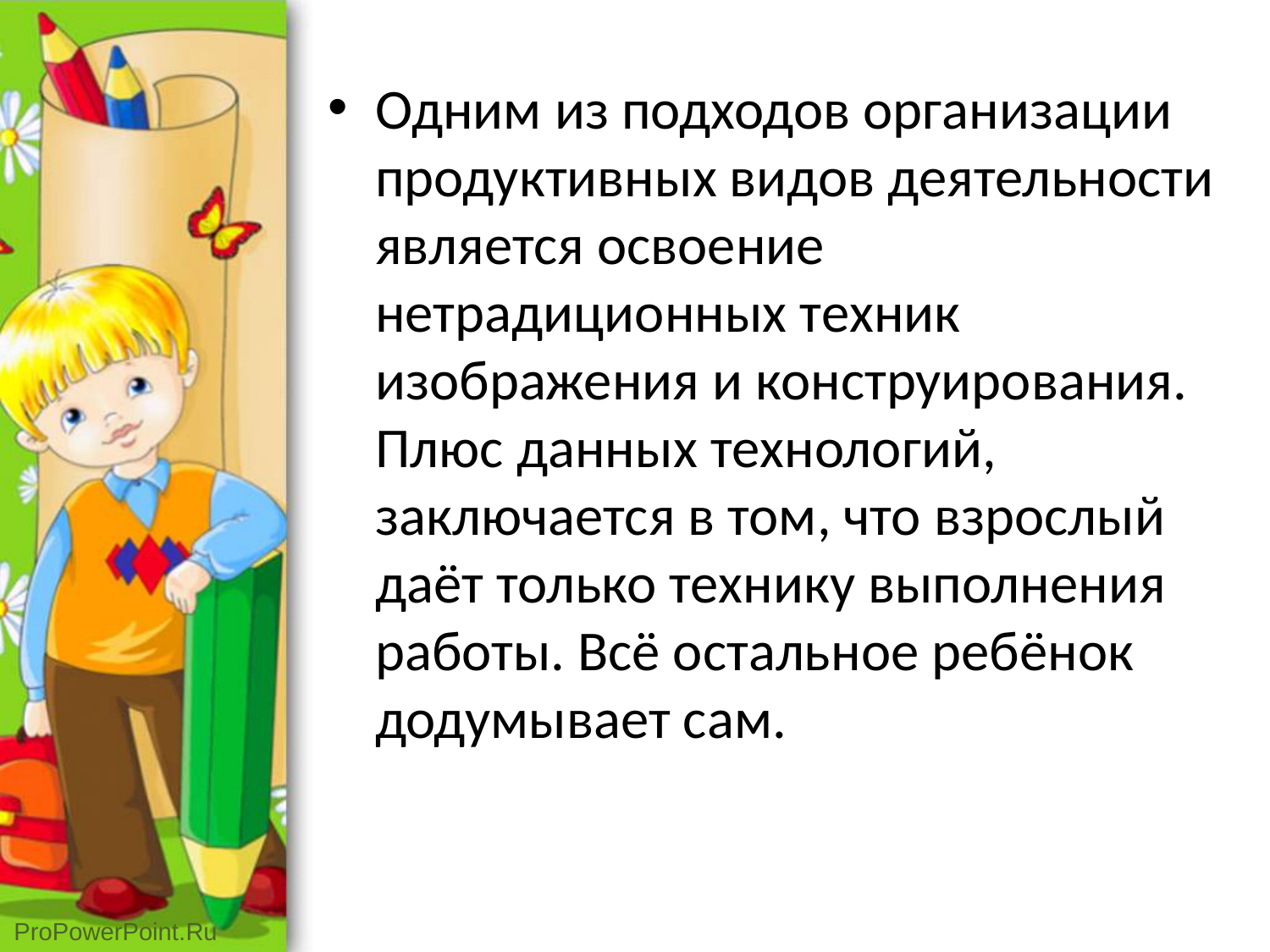

Одним из подходов организации продуктивных видов деятельности является освоение нетрадиционных техник изображения и конструирования. Плюс данных технологий, заключается в том, что взрослый даёт только технику выполнения работы. Всё остальное ребёнок додумывает сам.